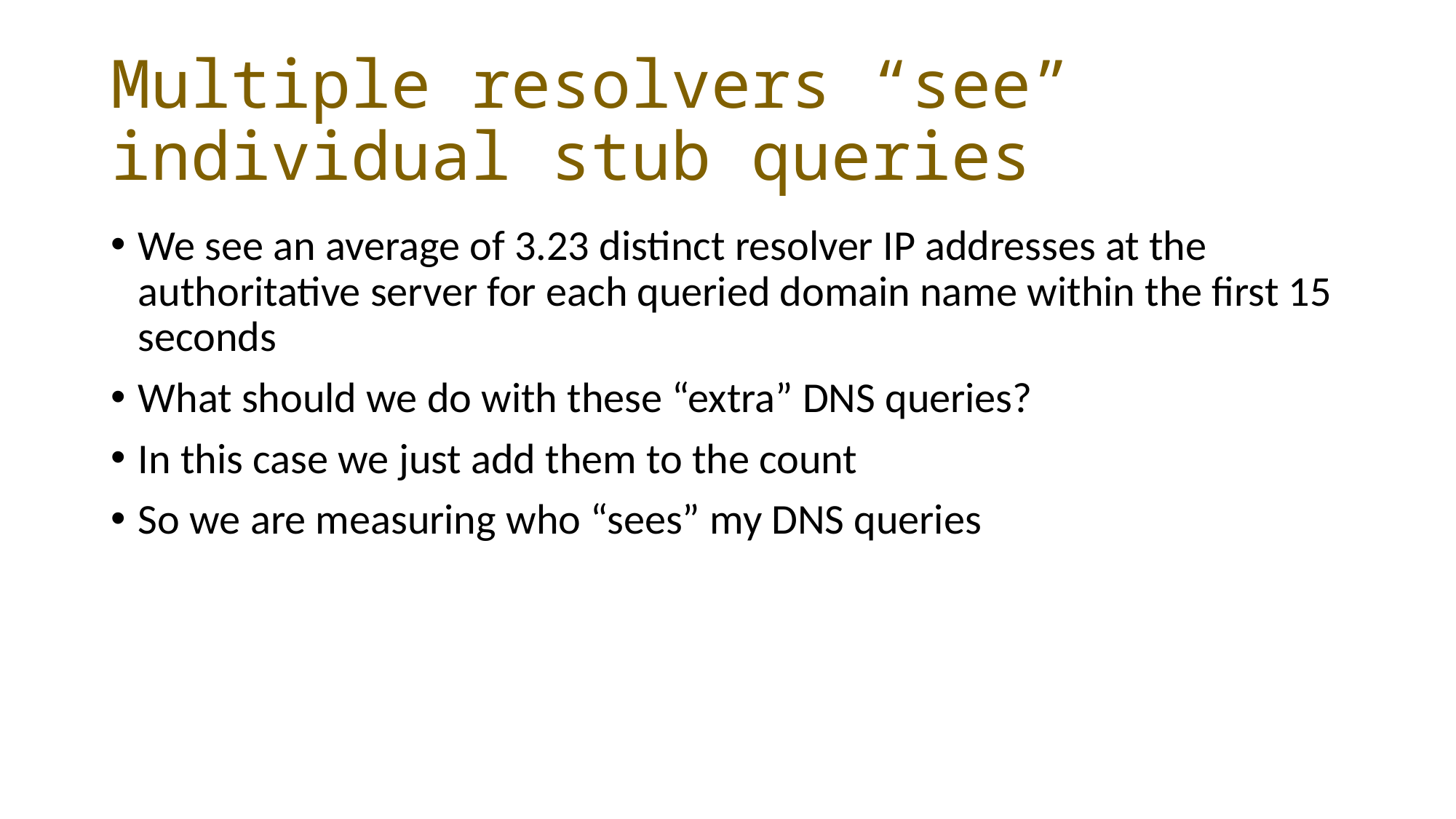

# Multiple resolvers “see” individual stub queries
We see an average of 3.23 distinct resolver IP addresses at the authoritative server for each queried domain name within the first 15 seconds
What should we do with these “extra” DNS queries?
In this case we just add them to the count
So we are measuring who “sees” my DNS queries